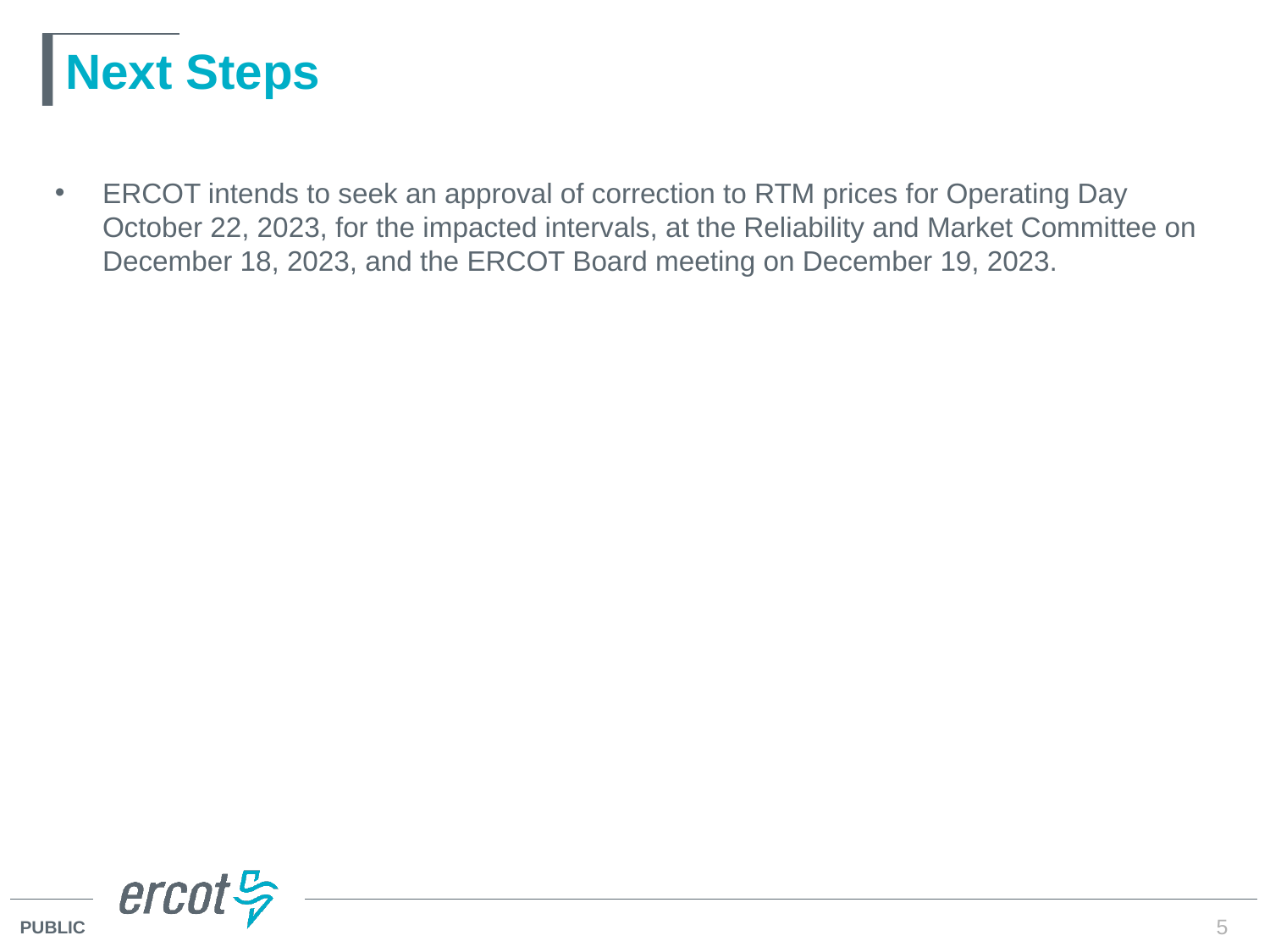

# Next Steps
ERCOT intends to seek an approval of correction to RTM prices for Operating Day October 22, 2023, for the impacted intervals, at the Reliability and Market Committee on December 18, 2023, and the ERCOT Board meeting on December 19, 2023.

5